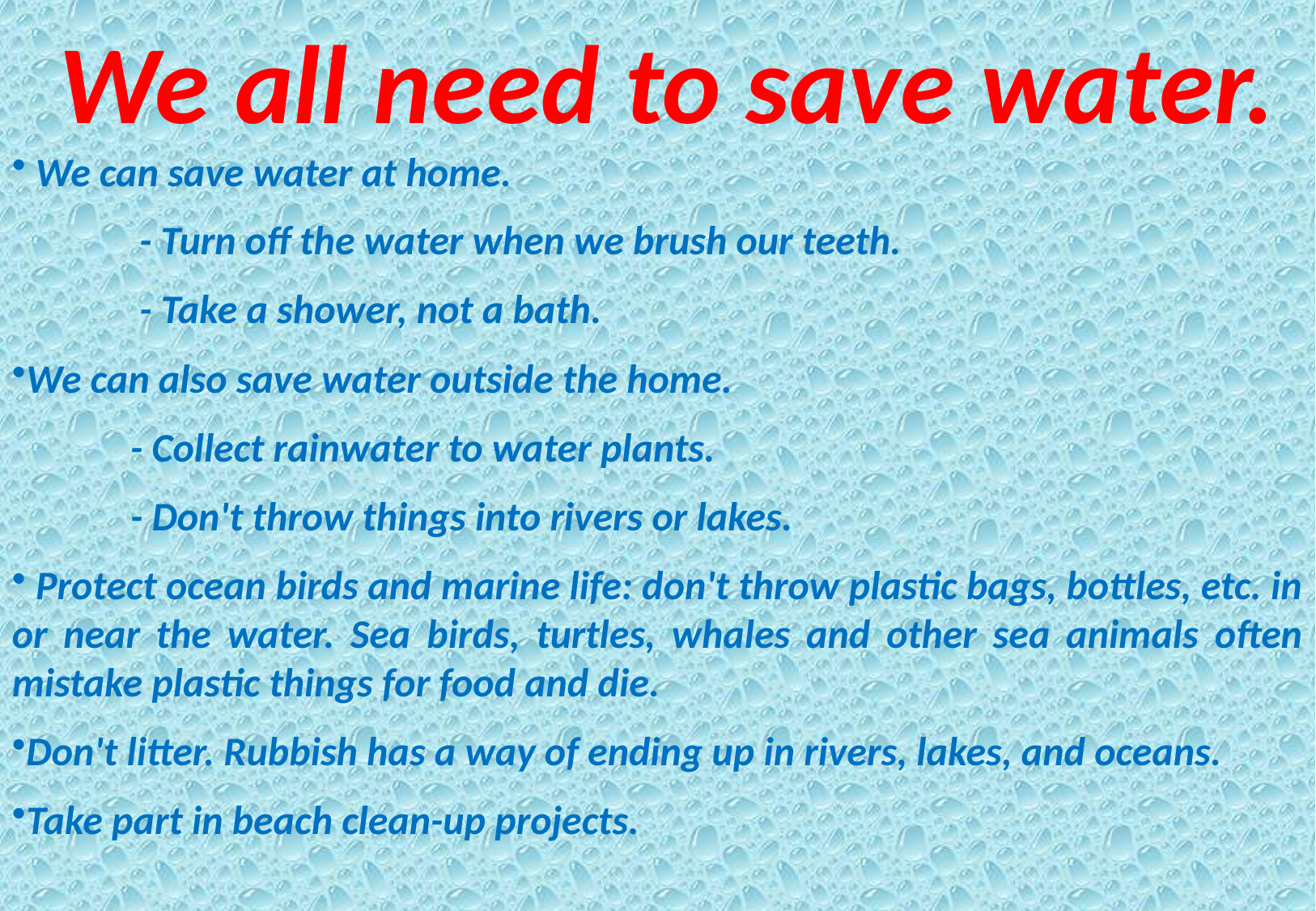

We all need to save water.
 We can save water at home.
              - Turn off the water when we brush our teeth.
              - Take a shower, not a bath.
We can also save water outside the home.
             - Collect rainwater to water plants.
             - Don't throw things into rivers or lakes.
 Protect ocean birds and marine life: don't throw plastic bags, bottles, etc. in or near the water. Sea birds, turtles, whales and other sea animals often mistake plastic things for food and die.
Don't litter. Rubbish has a way of ending up in rivers, lakes, and oceans.
Take part in beach clean-up projects.